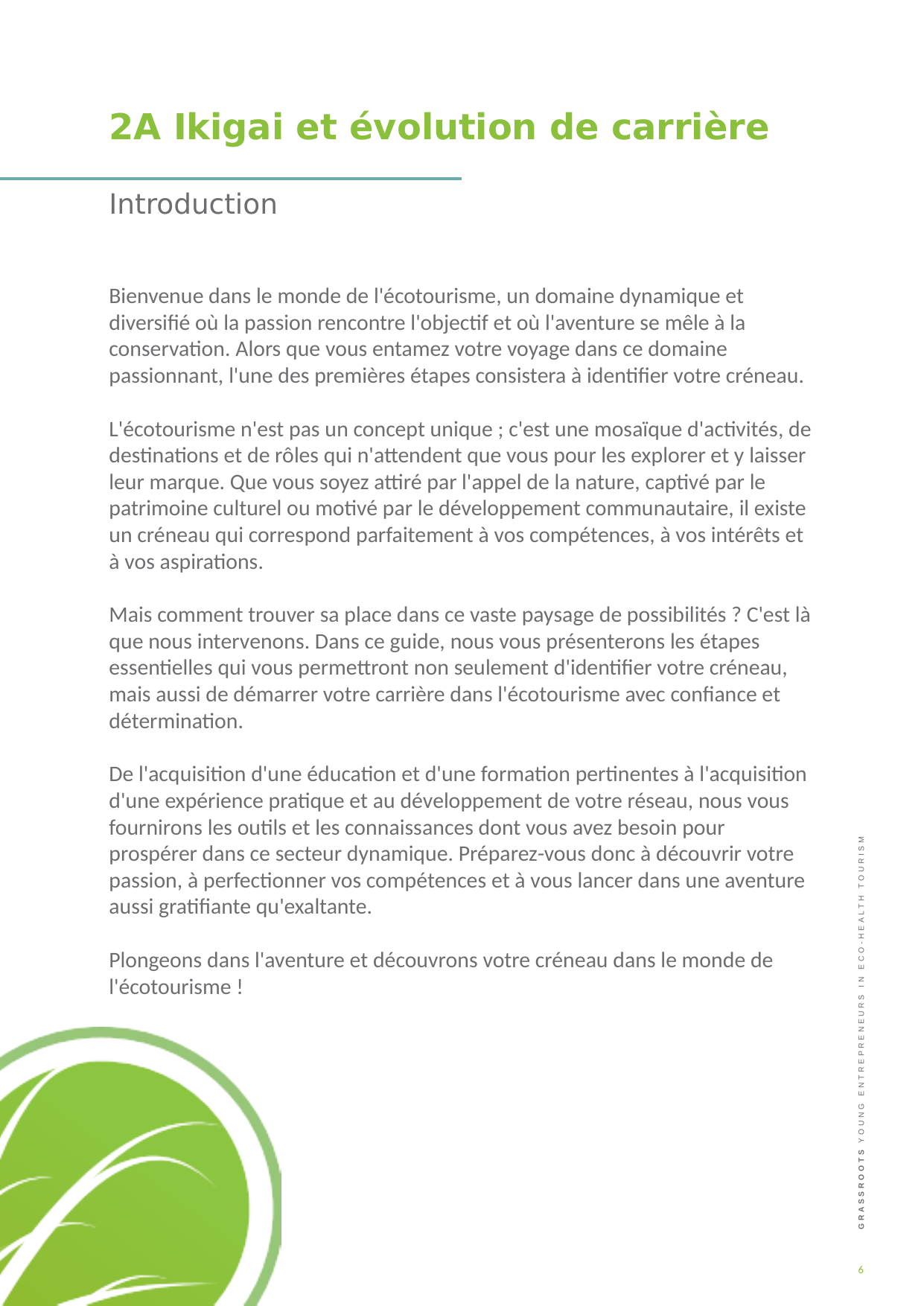

2A Ikigai et évolution de carrière
Introduction
Bienvenue dans le monde de l'écotourisme, un domaine dynamique et diversifié où la passion rencontre l'objectif et où l'aventure se mêle à la conservation. Alors que vous entamez votre voyage dans ce domaine passionnant, l'une des premières étapes consistera à identifier votre créneau.
L'écotourisme n'est pas un concept unique ; c'est une mosaïque d'activités, de destinations et de rôles qui n'attendent que vous pour les explorer et y laisser leur marque. Que vous soyez attiré par l'appel de la nature, captivé par le patrimoine culturel ou motivé par le développement communautaire, il existe un créneau qui correspond parfaitement à vos compétences, à vos intérêts et à vos aspirations.
Mais comment trouver sa place dans ce vaste paysage de possibilités ? C'est là que nous intervenons. Dans ce guide, nous vous présenterons les étapes essentielles qui vous permettront non seulement d'identifier votre créneau, mais aussi de démarrer votre carrière dans l'écotourisme avec confiance et détermination.
De l'acquisition d'une éducation et d'une formation pertinentes à l'acquisition d'une expérience pratique et au développement de votre réseau, nous vous fournirons les outils et les connaissances dont vous avez besoin pour prospérer dans ce secteur dynamique. Préparez-vous donc à découvrir votre passion, à perfectionner vos compétences et à vous lancer dans une aventure aussi gratifiante qu'exaltante.
Plongeons dans l'aventure et découvrons votre créneau dans le monde de l'écotourisme !

6